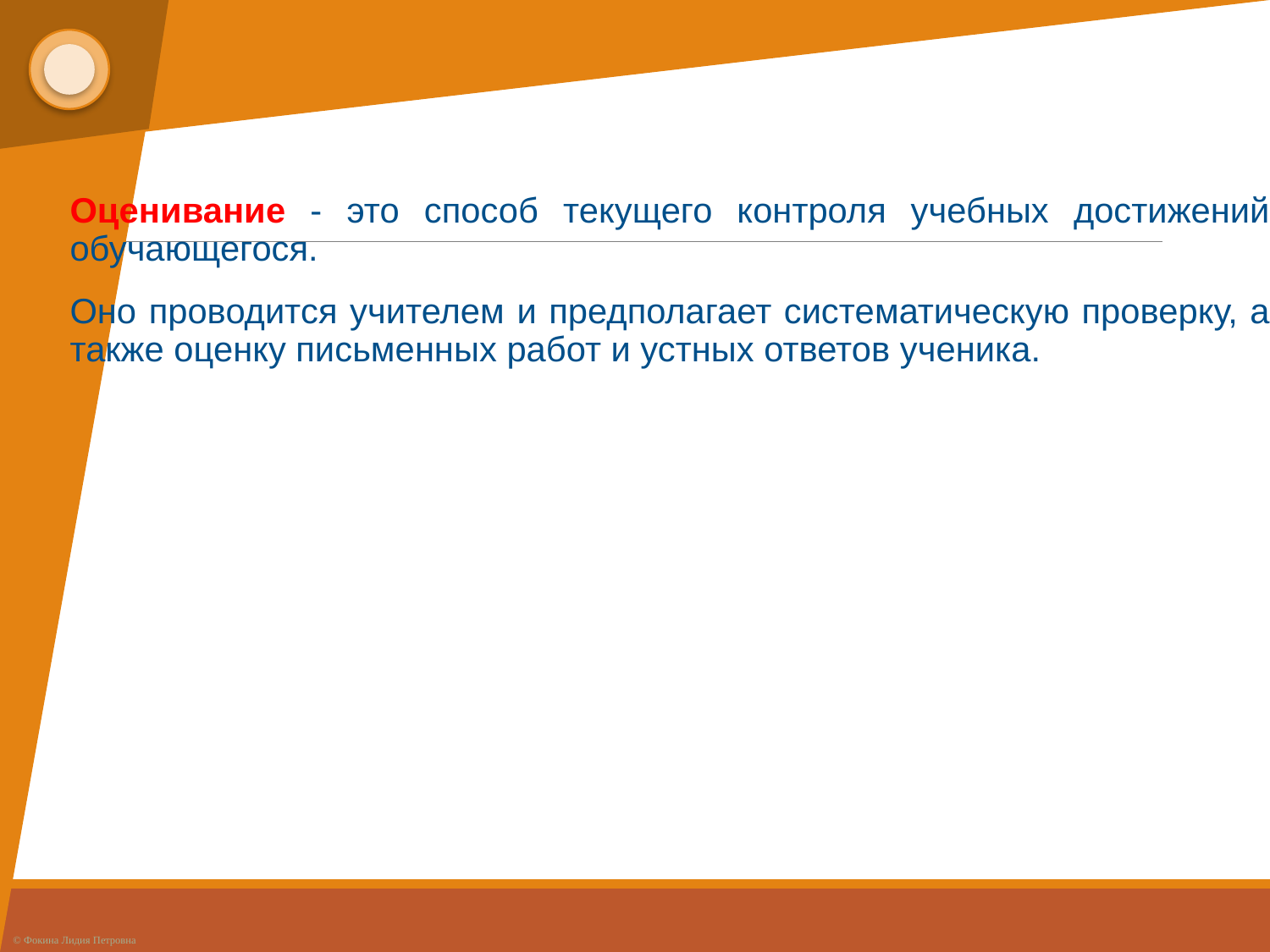

Оценивание - это способ текущего контроля учебных достижений обучающегося.
Оно проводится учителем и предполагает систематическую проверку, а также оценку письменных работ и устных ответов ученика.